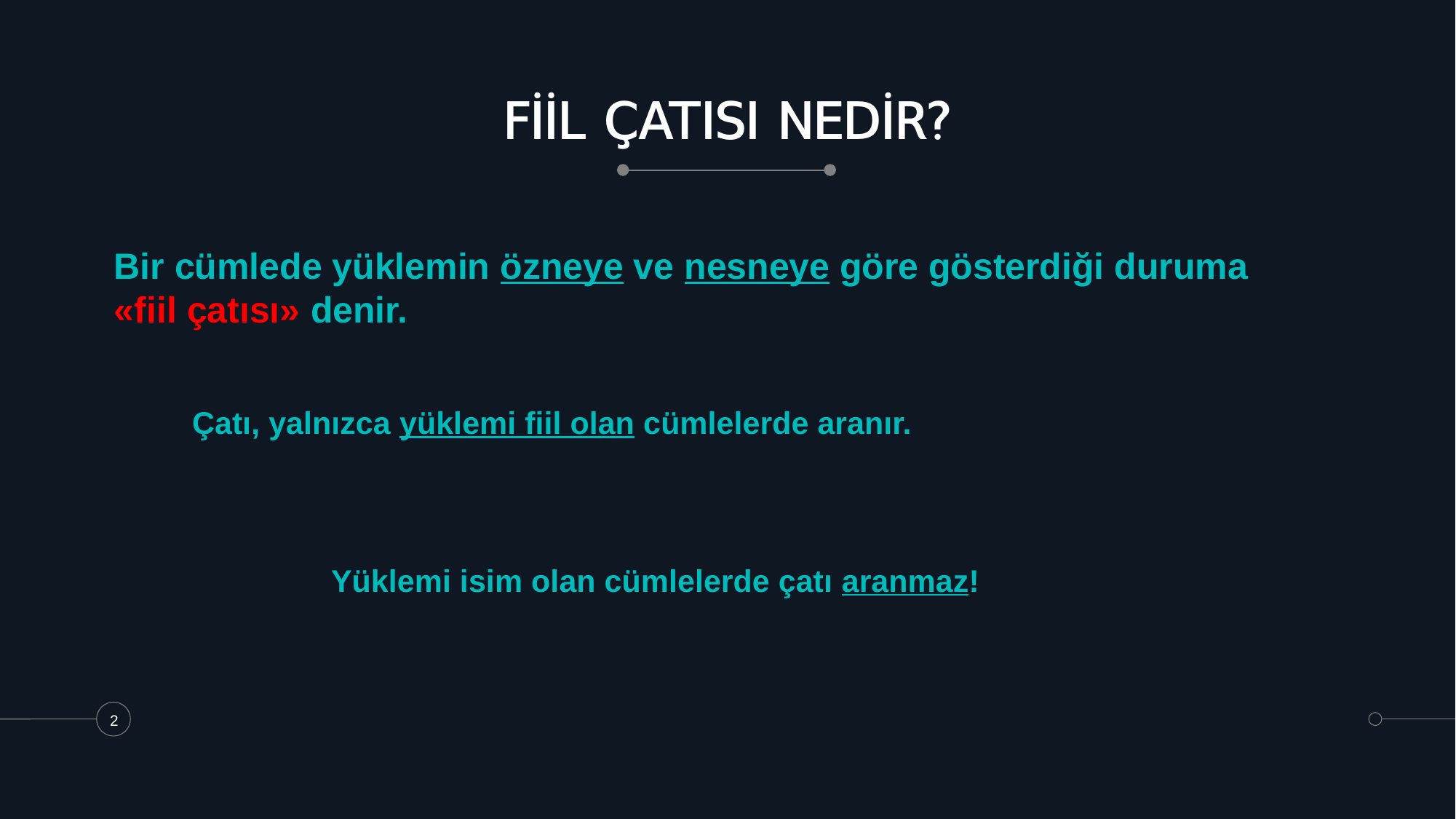

# FİİL ÇATISI NEDİR?
Bir cümlede yüklemin özneye ve nesneye göre gösterdiği duruma «fiil çatısı» denir.
Çatı, yalnızca yüklemi fiil olan cümlelerde aranır.
Yüklemi isim olan cümlelerde çatı aranmaz!
2